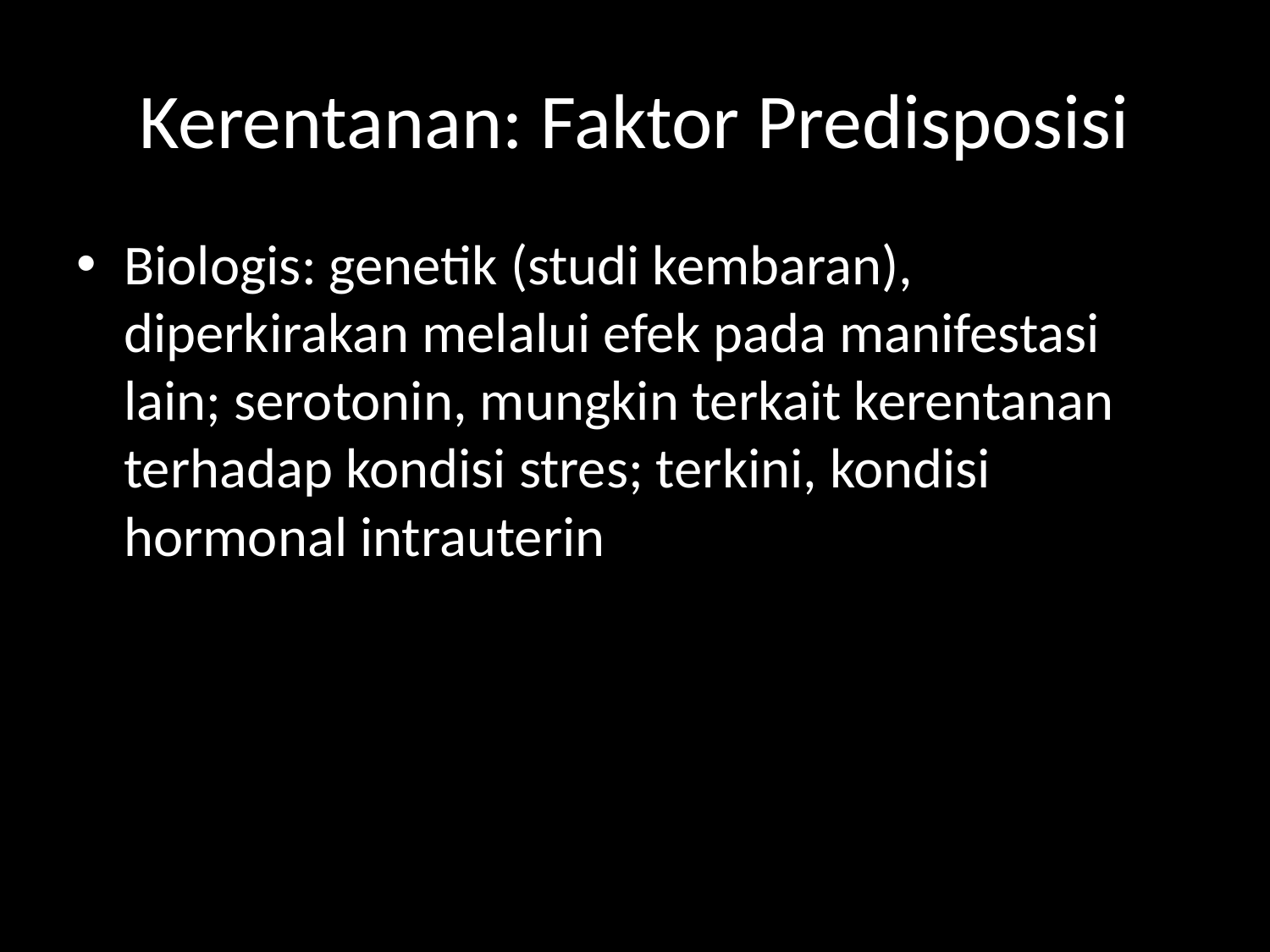

# Kerentanan: Faktor Predisposisi
Biologis: genetik (studi kembaran), diperkirakan melalui efek pada manifestasi lain; serotonin, mungkin terkait kerentanan terhadap kondisi stres; terkini, kondisi hormonal intrauterin